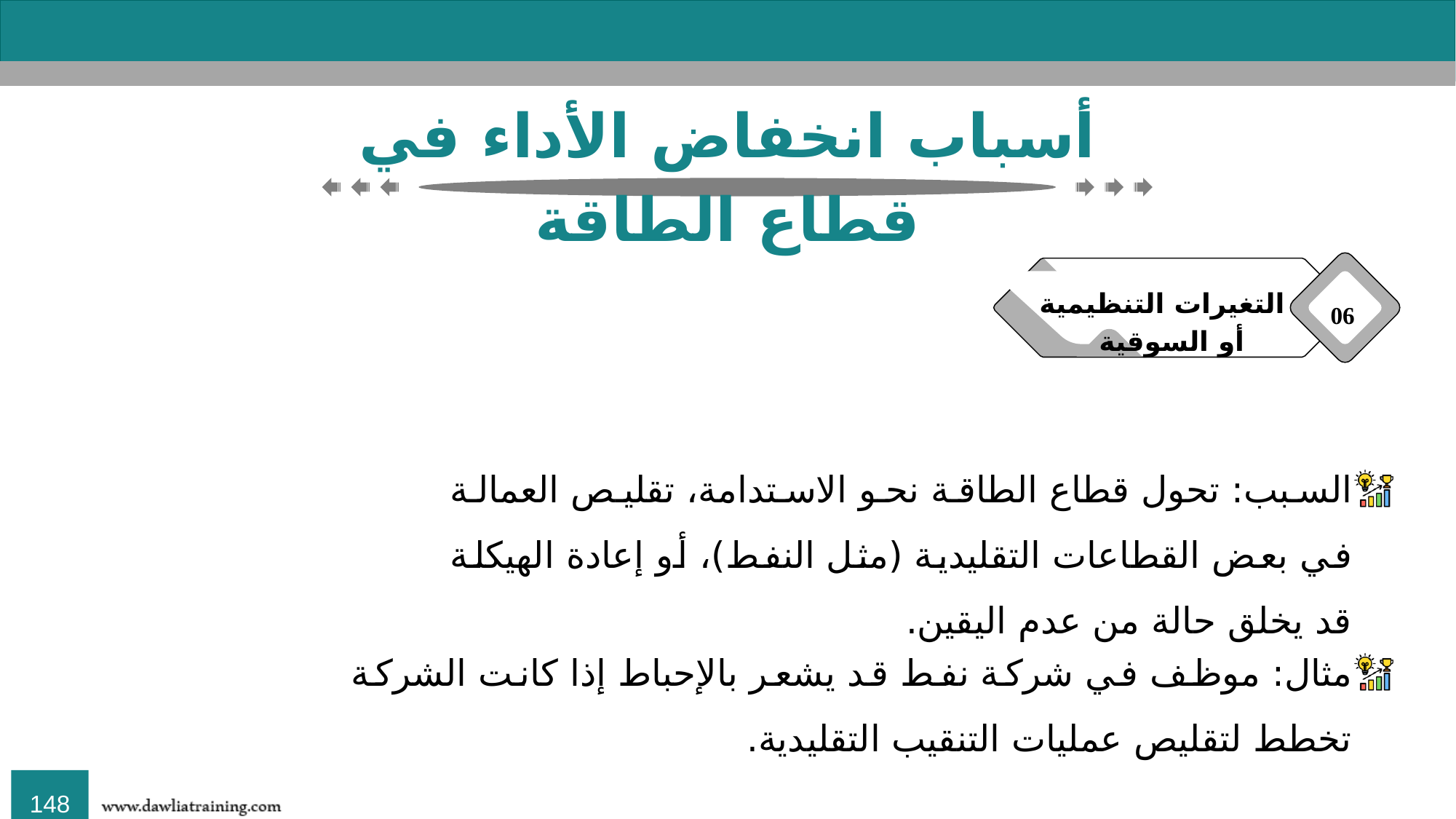

أسباب انخفاض الأداء في قطاع الطاقة

التغيرات التنظيمية أو السوقية
06
السبب: تحول قطاع الطاقة نحو الاستدامة، تقليص العمالة في بعض القطاعات التقليدية (مثل النفط)، أو إعادة الهيكلة قد يخلق حالة من عدم اليقين.
مثال: موظف في شركة نفط قد يشعر بالإحباط إذا كانت الشركة تخطط لتقليص عمليات التنقيب التقليدية.